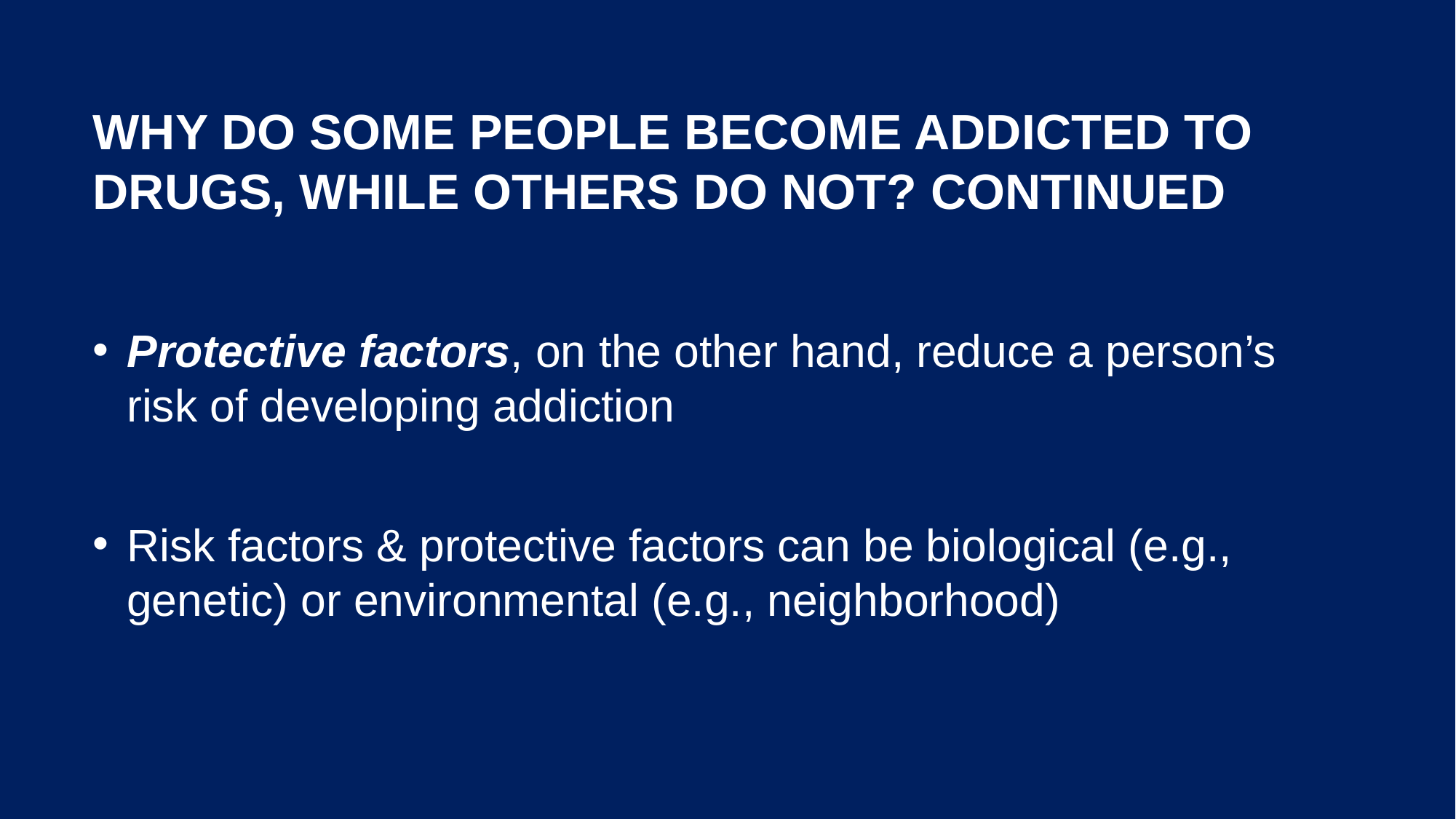

# Why Do Some People Become Addicted to Drugs, While Others Do Not? Continued
Protective factors, on the other hand, reduce a person’s risk of developing addiction

Risk factors & protective factors can be biological (e.g., genetic) or environmental (e.g., neighborhood)